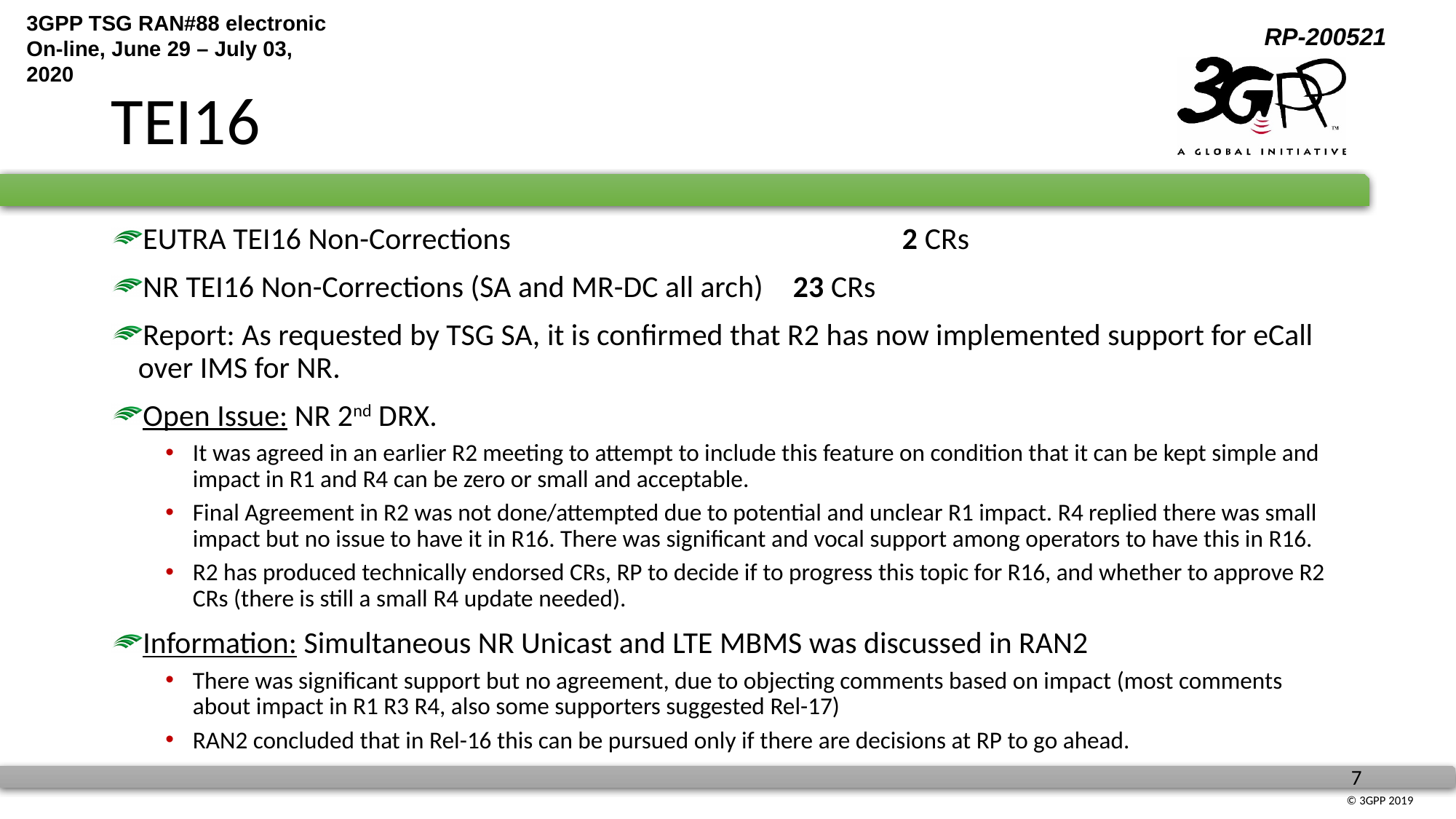

# TEI16
EUTRA TEI16 Non-Corrections				2 CRs
NR TEI16 Non-Corrections (SA and MR-DC all arch) 	23 CRs
Report: As requested by TSG SA, it is confirmed that R2 has now implemented support for eCall over IMS for NR.
Open Issue: NR 2nd DRX.
It was agreed in an earlier R2 meeting to attempt to include this feature on condition that it can be kept simple and impact in R1 and R4 can be zero or small and acceptable.
Final Agreement in R2 was not done/attempted due to potential and unclear R1 impact. R4 replied there was small impact but no issue to have it in R16. There was significant and vocal support among operators to have this in R16.
R2 has produced technically endorsed CRs, RP to decide if to progress this topic for R16, and whether to approve R2 CRs (there is still a small R4 update needed).
Information: Simultaneous NR Unicast and LTE MBMS was discussed in RAN2
There was significant support but no agreement, due to objecting comments based on impact (most comments about impact in R1 R3 R4, also some supporters suggested Rel-17)
RAN2 concluded that in Rel-16 this can be pursued only if there are decisions at RP to go ahead.